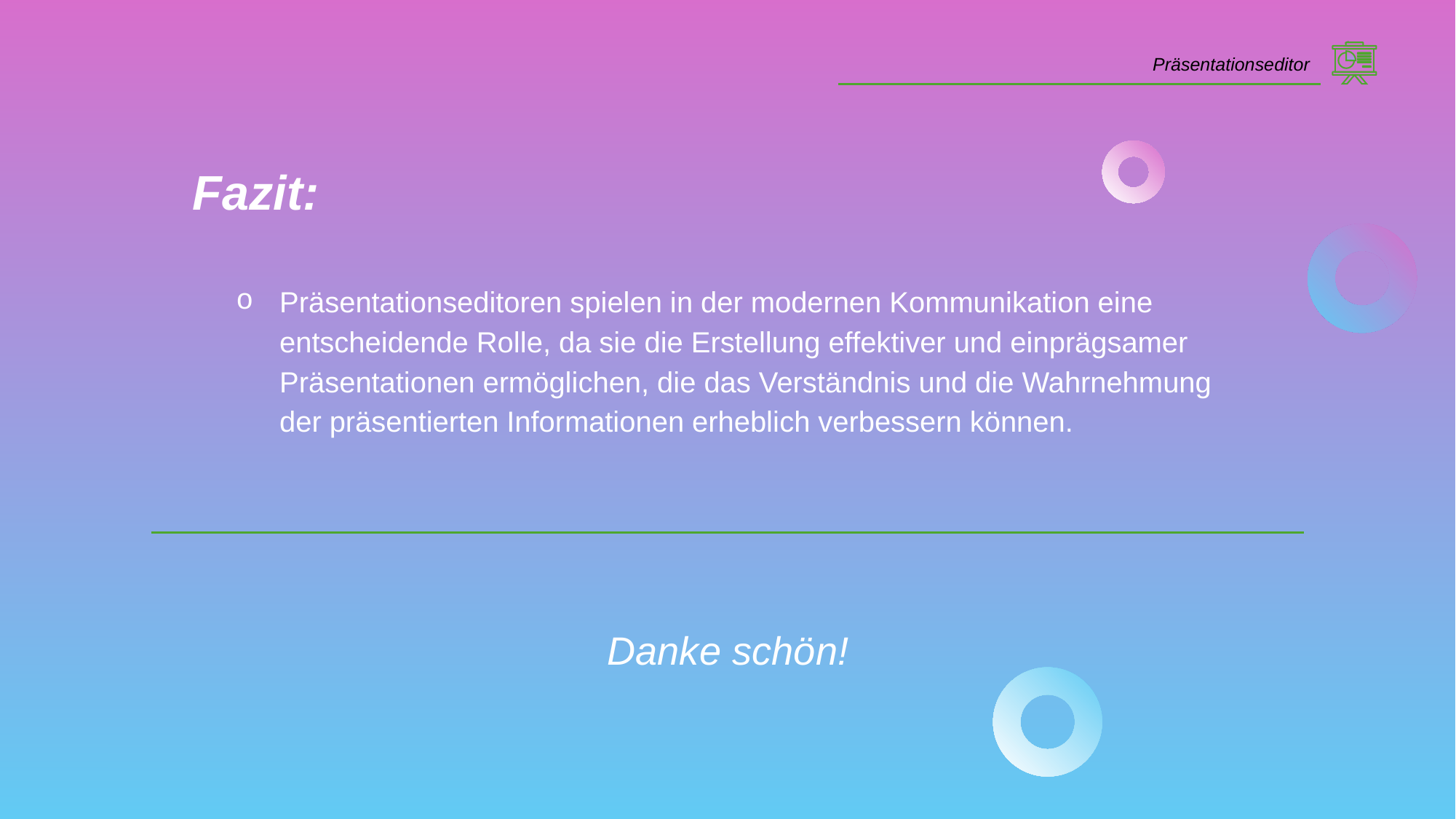

# Fazit:

Präsentationseditoren spielen in der modernen Kommunikation eine entscheidende Rolle, da sie die Erstellung effektiver und einprägsamer Präsentationen ermöglichen, die das Verständnis und die Wahrnehmung der präsentierten Informationen erheblich verbessern können.
Danke schön!

7